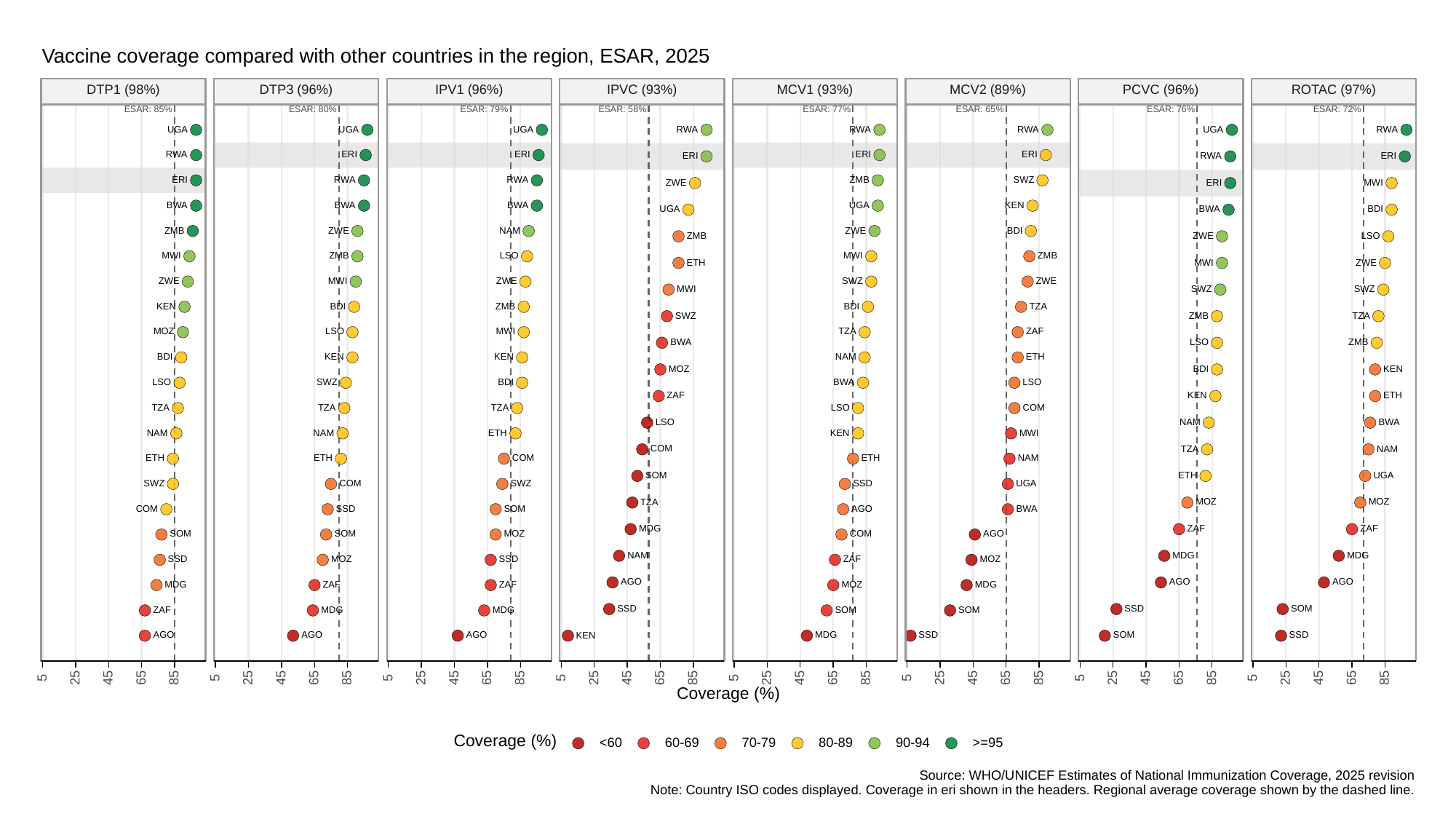

Vaccine coverage compared with other countries in the region, ESAR, 2025

ROTAC (97%)
DTP1 (98%)
DTP3 (96%)
IPV1 (96%)
IPVC (93%)
MCV1 (93%)
MCV2 (89%)
PCVC (96%)

ESAR: 85%
ESAR: 80%
ESAR: 79%
ESAR: 58%
ESAR: 77%
ESAR: 65%
ESAR: 76%
ESAR: 72%

UGA
UGA
UGA
UGA
RWA
RWA
RWA
RWA

RWA
ERI
ERI
ERI
ERI
ERI
RWA
ERI

SWZ
ERI
RWA
RWA
ZMB

ZWE
ERI
MWI

UGA
BWA
BWA
BWA
KEN

UGA
BWA
BDI

ZMB
ZWE
NAM
ZWE
BDI

LSO
ZMB
ZWE

LSO
MWI
ZMB
MWI
ZMB

ETH
MWI
ZWE

SWZ
ZWE
MWI
ZWE
ZWE

SWZ
SWZ
MWI

KEN
BDI
ZMB
BDI
TZA

SWZ
ZMB
TZA

MOZ
LSO
MWI
TZA
ZAF

LSO
BWA
ZMB

BDI
KEN
KEN
NAM
ETH

MOZ
BDI
KEN

LSO
LSO
SWZ
BDI
BWA

ZAF
KEN
ETH

LSO
COM
TZA
TZA
TZA

LSO
NAM
BWA

NAM
NAM
ETH
KEN
MWI

COM
TZA
NAM

COM
ETH
ETH
ETH
NAM

SOM
UGA
ETH

COM
SWZ
SWZ
SSD
UGA

MOZ
MOZ
TZA

COM
SOM
AGO
SSD
BWA

MDG
ZAF
ZAF

SOM
SOM
MOZ
COM
AGO

MDG
MDG
NAM

MOZ
MOZ
SSD
SSD
ZAF

AGO
AGO
AGO

MOZ
MDG
MDG
ZAF
ZAF

SOM
SSD
SSD
SOM
SOM
MDG
MDG
ZAF

AGO
AGO
AGO
SOM
MDG
SSD
SSD
KEN

25
65
85
25
65
85
25
65
85
25
65
85
25
65
85
25
65
85
25
65
85
25
65
85
45
45
45
45
45
45
45
45
5
5
5
5
5
5
5
5
Coverage (%)
Coverage (%)

<60
60-69
70-79
80-89
90-94
>=95
Source: WHO/UNICEF Estimates of National Immunization Coverage, 2025 revision
Note: Country ISO codes displayed. Coverage in eri shown in the headers. Regional average coverage shown by the dashed line.